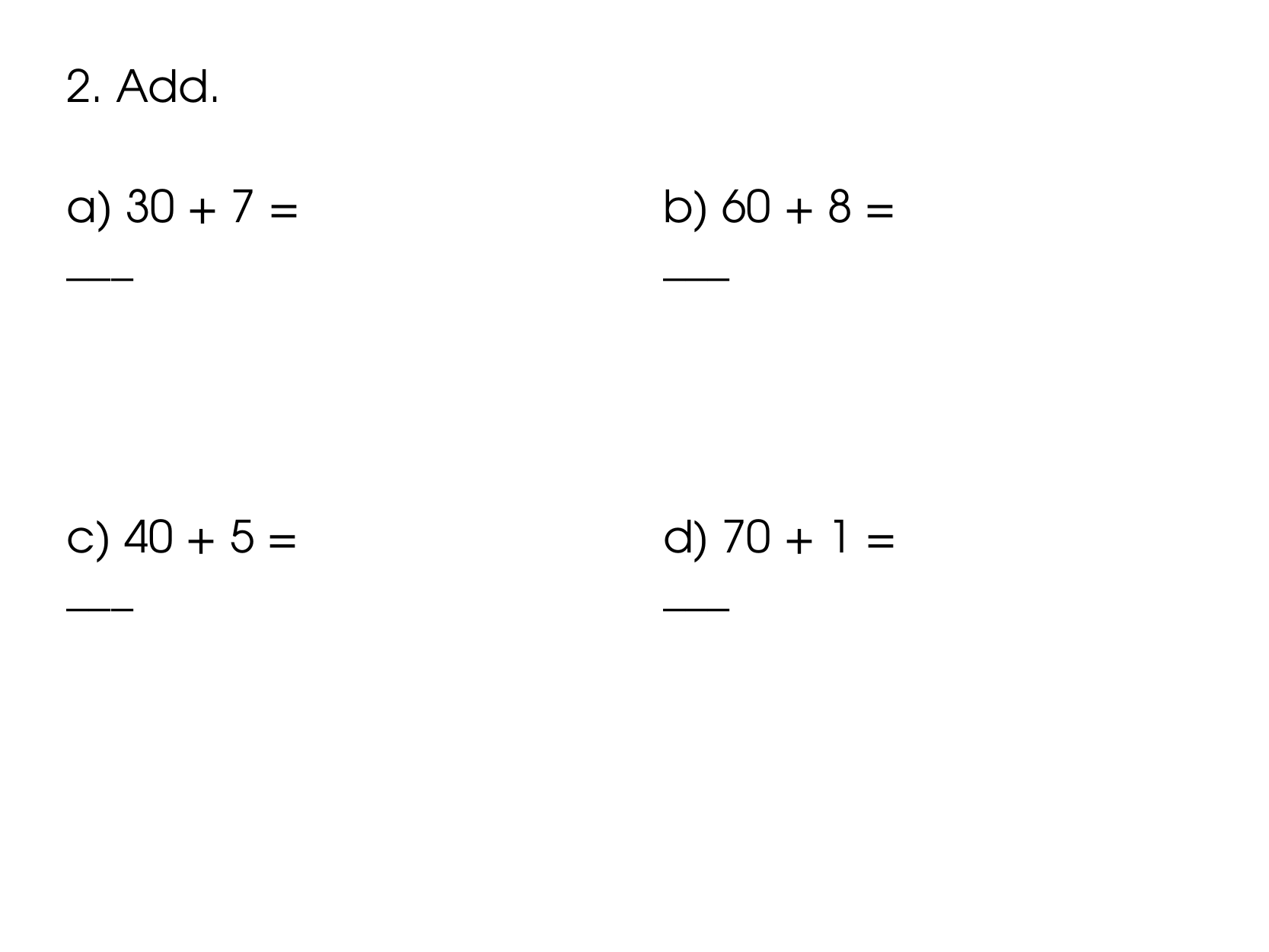

2. Add.
a) 30 + 7 = ___
b) 60 + 8 = ___
c) 40 + 5 = ___
d) 70 + 1 = ___